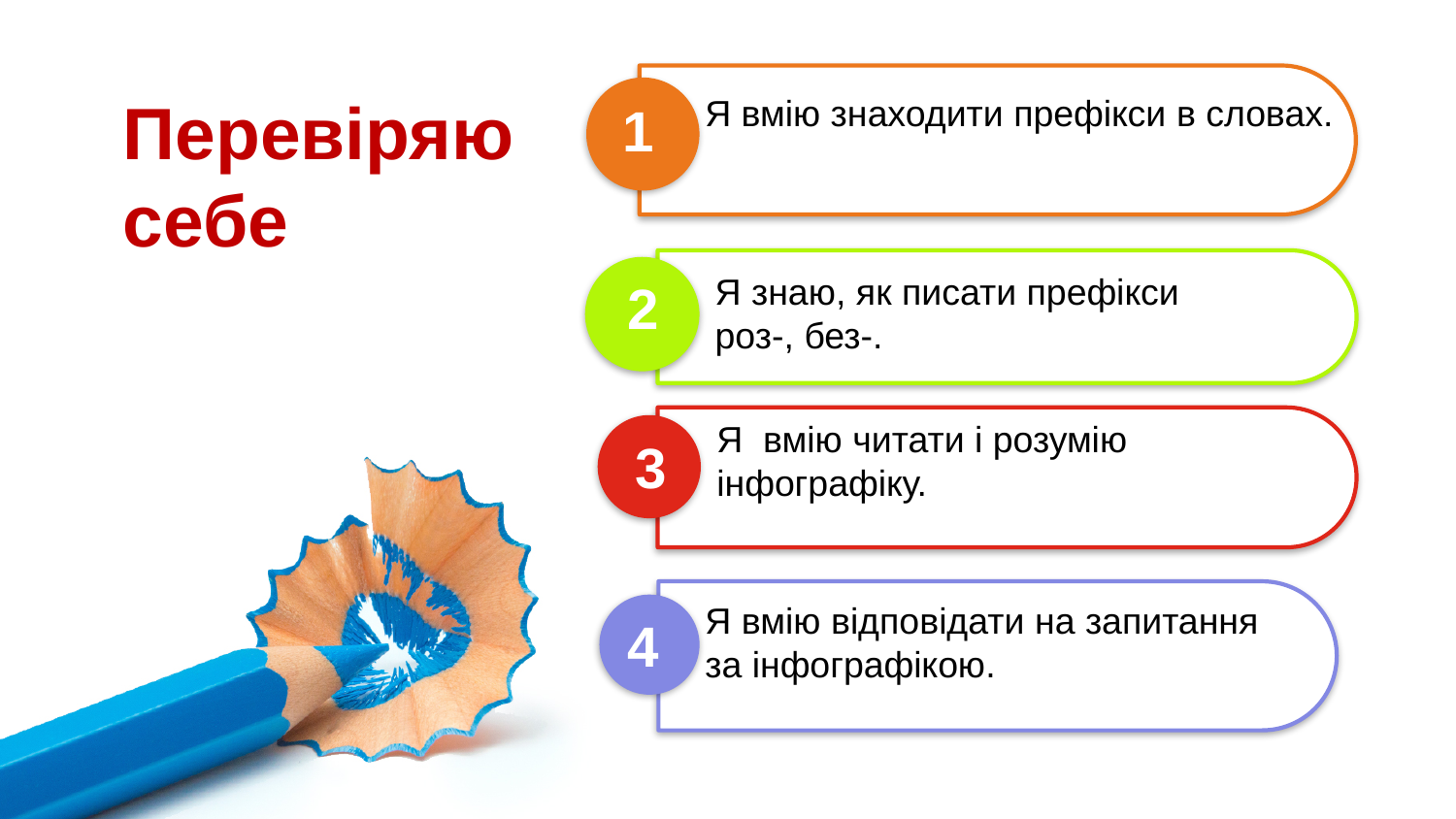

Перевіряю себе

Я вмію знаходити префікси в словах.

1

Я знаю, як писати префікси
роз-, без-.
2

Я  вмію читати і розумію
інфографіку.

3
Я вмію відповідати на запитання
за інфографікою.

4